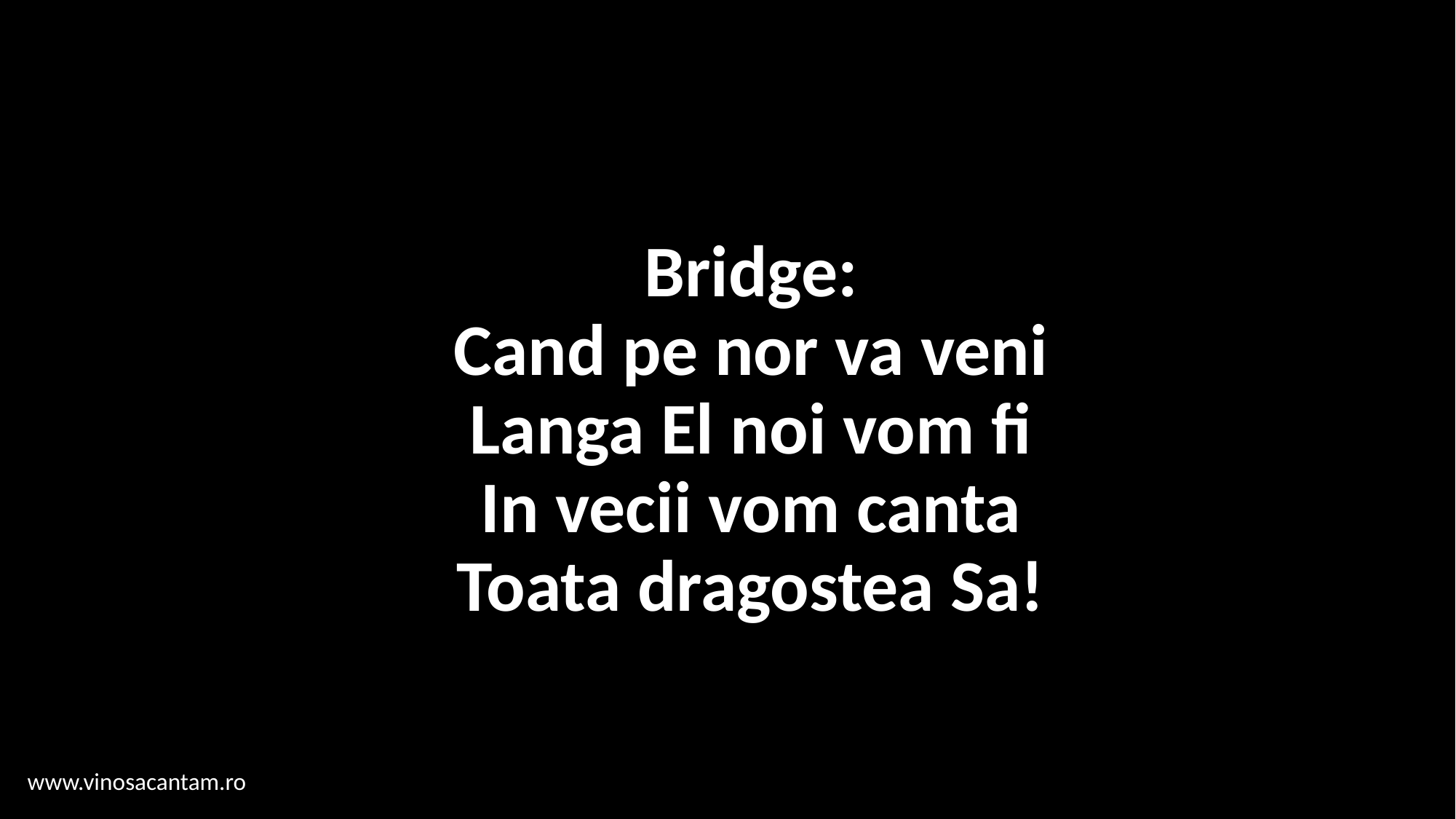

# Bridge: Cand pe nor va veni Langa El noi vom fi In vecii vom canta Toata dragostea Sa!
www.vinosacantam.ro